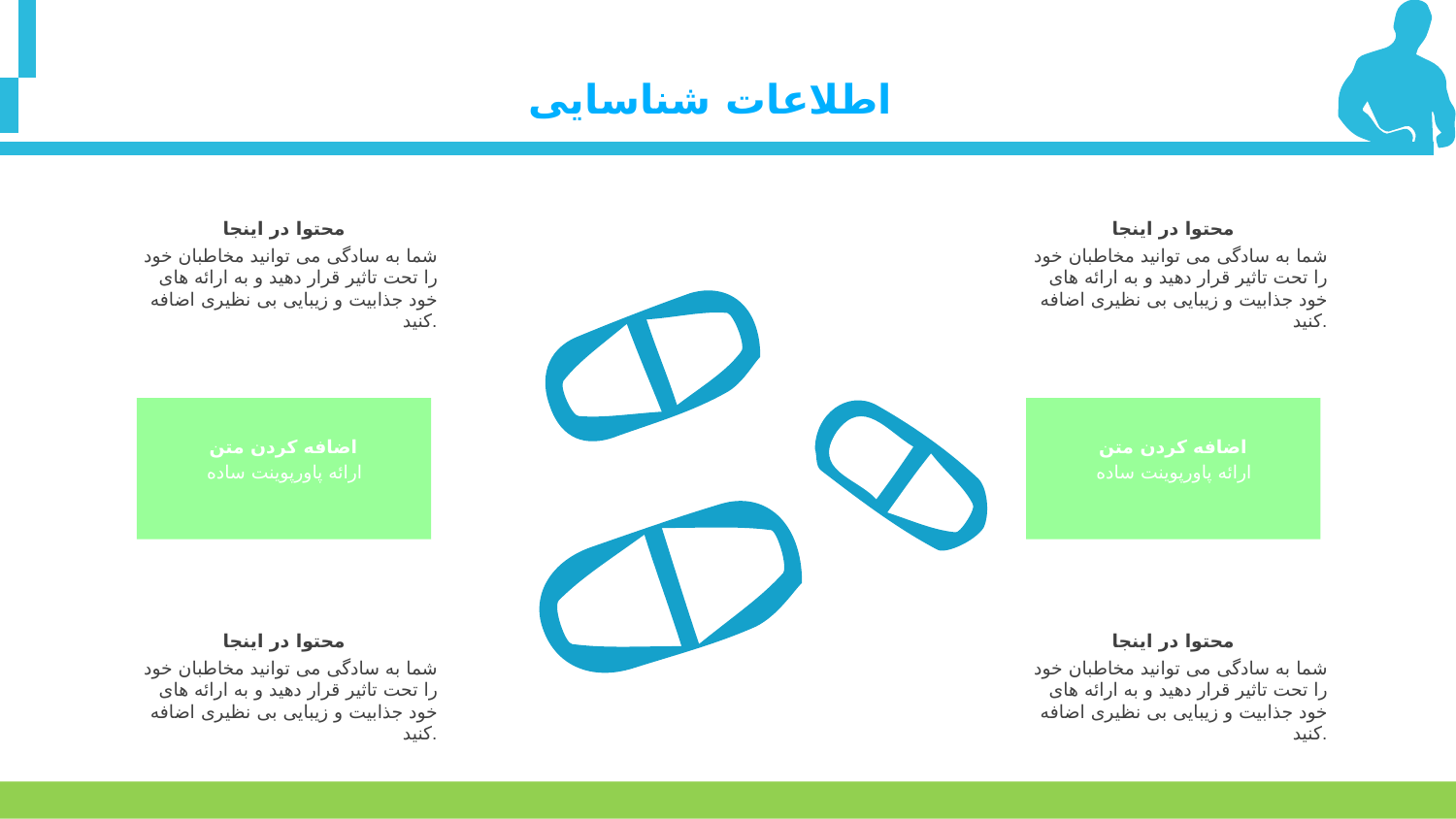

اطلاعات شناسایی
محتوا در اینجا
شما به سادگی می توانید مخاطبان خود را تحت تاثیر قرار دهید و به ارائه های خود جذابیت و زیبایی بی نظیری اضافه کنید.
محتوا در اینجا
شما به سادگی می توانید مخاطبان خود را تحت تاثیر قرار دهید و به ارائه های خود جذابیت و زیبایی بی نظیری اضافه کنید.

اضافه کردن متن
ارائه پاورپوینت ساده
اضافه کردن متن
ارائه پاورپوینت ساده
محتوا در اینجا
شما به سادگی می توانید مخاطبان خود را تحت تاثیر قرار دهید و به ارائه های خود جذابیت و زیبایی بی نظیری اضافه کنید.
محتوا در اینجا
شما به سادگی می توانید مخاطبان خود را تحت تاثیر قرار دهید و به ارائه های خود جذابیت و زیبایی بی نظیری اضافه کنید.